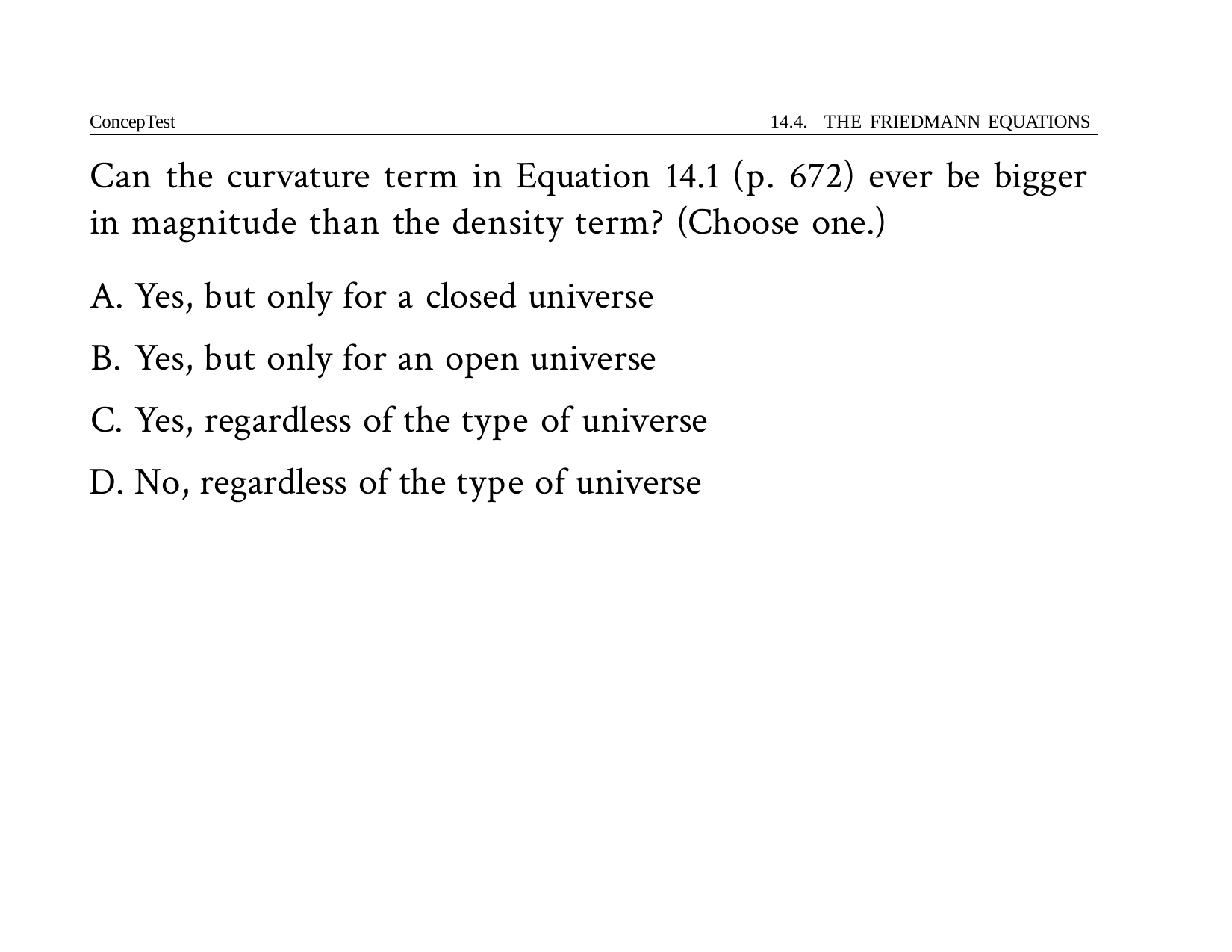

ConcepTest	14.4.  THE FRIEDMANN EQUATIONS

# Can the curvature term in Equation 14.1 (p. 672) ever be bigger in magnitude than the density term?	(Choose one.)
Yes, but only for a closed universe
Yes, but only for an open universe
Yes, regardless of the type of universe
No, regardless of the type of universe